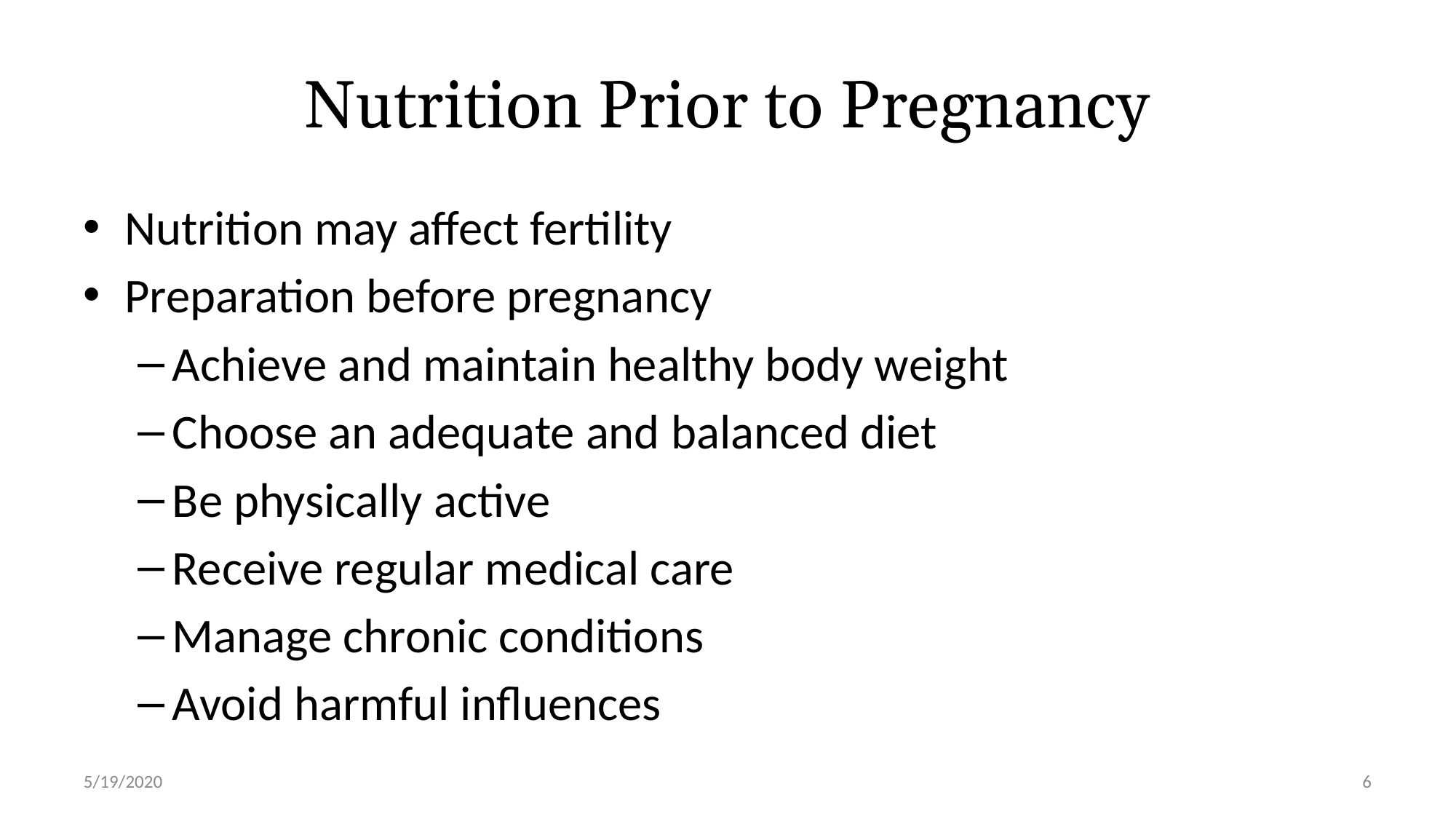

# Nutrition Prior to Pregnancy
Nutrition may affect fertility
Preparation before pregnancy
Achieve and maintain healthy body weight
Choose an adequate and balanced diet
Be physically active
Receive regular medical care
Manage chronic conditions
Avoid harmful influences
5/19/2020
6